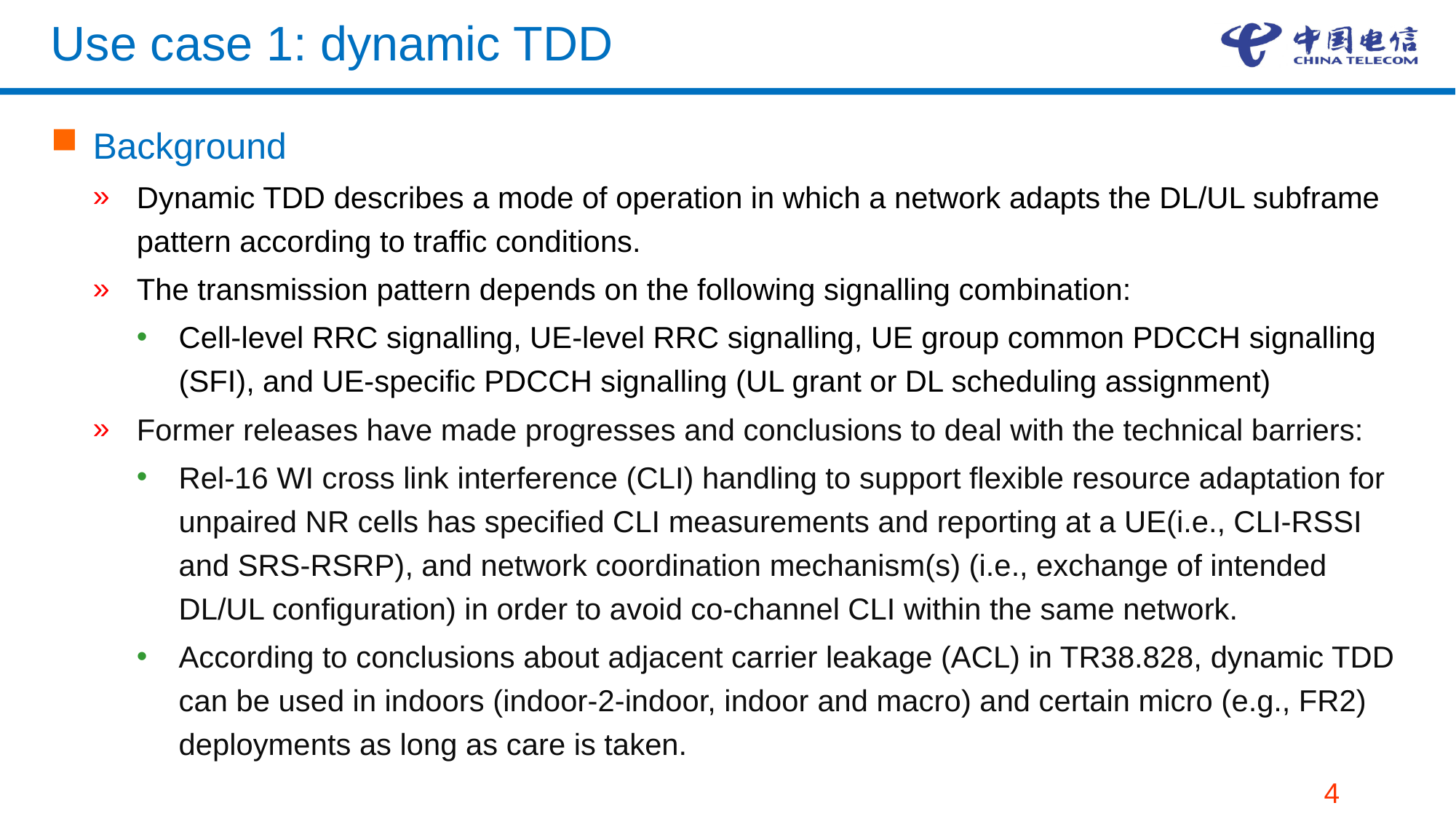

# Use case 1: dynamic TDD
Background
Dynamic TDD describes a mode of operation in which a network adapts the DL/UL subframe pattern according to traffic conditions.
The transmission pattern depends on the following signalling combination:
Cell-level RRC signalling, UE-level RRC signalling, UE group common PDCCH signalling (SFI), and UE-specific PDCCH signalling (UL grant or DL scheduling assignment)
Former releases have made progresses and conclusions to deal with the technical barriers:
Rel-16 WI cross link interference (CLI) handling to support flexible resource adaptation for unpaired NR cells has specified CLI measurements and reporting at a UE(i.e., CLI-RSSI and SRS-RSRP), and network coordination mechanism(s) (i.e., exchange of intended DL/UL configuration) in order to avoid co-channel CLI within the same network.
According to conclusions about adjacent carrier leakage (ACL) in TR38.828, dynamic TDD can be used in indoors (indoor-2-indoor, indoor and macro) and certain micro (e.g., FR2) deployments as long as care is taken.

4